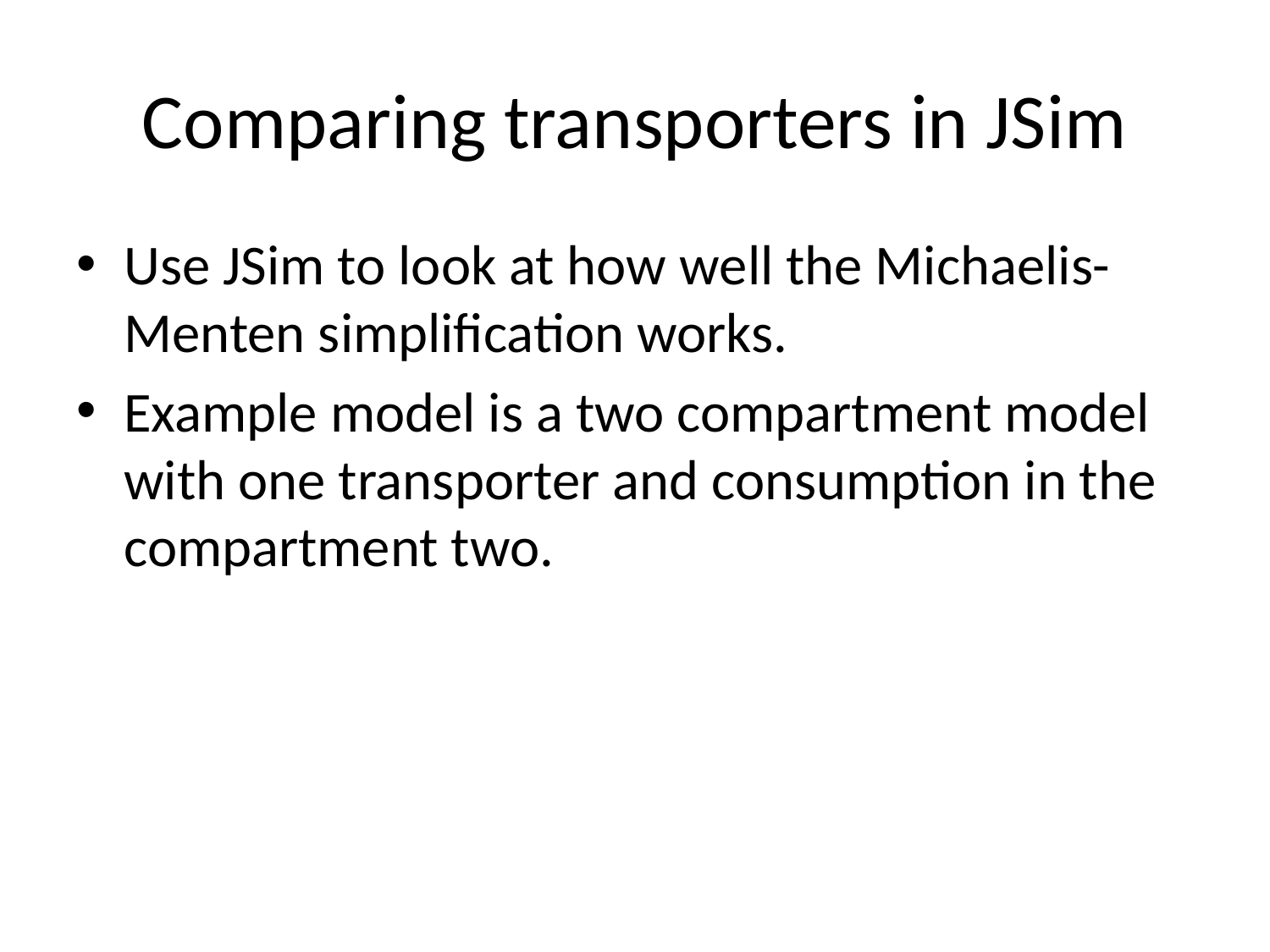

# Comparing transporters in JSim
Use JSim to look at how well the Michaelis-Menten simplification works.
Example model is a two compartment model with one transporter and consumption in the compartment two.